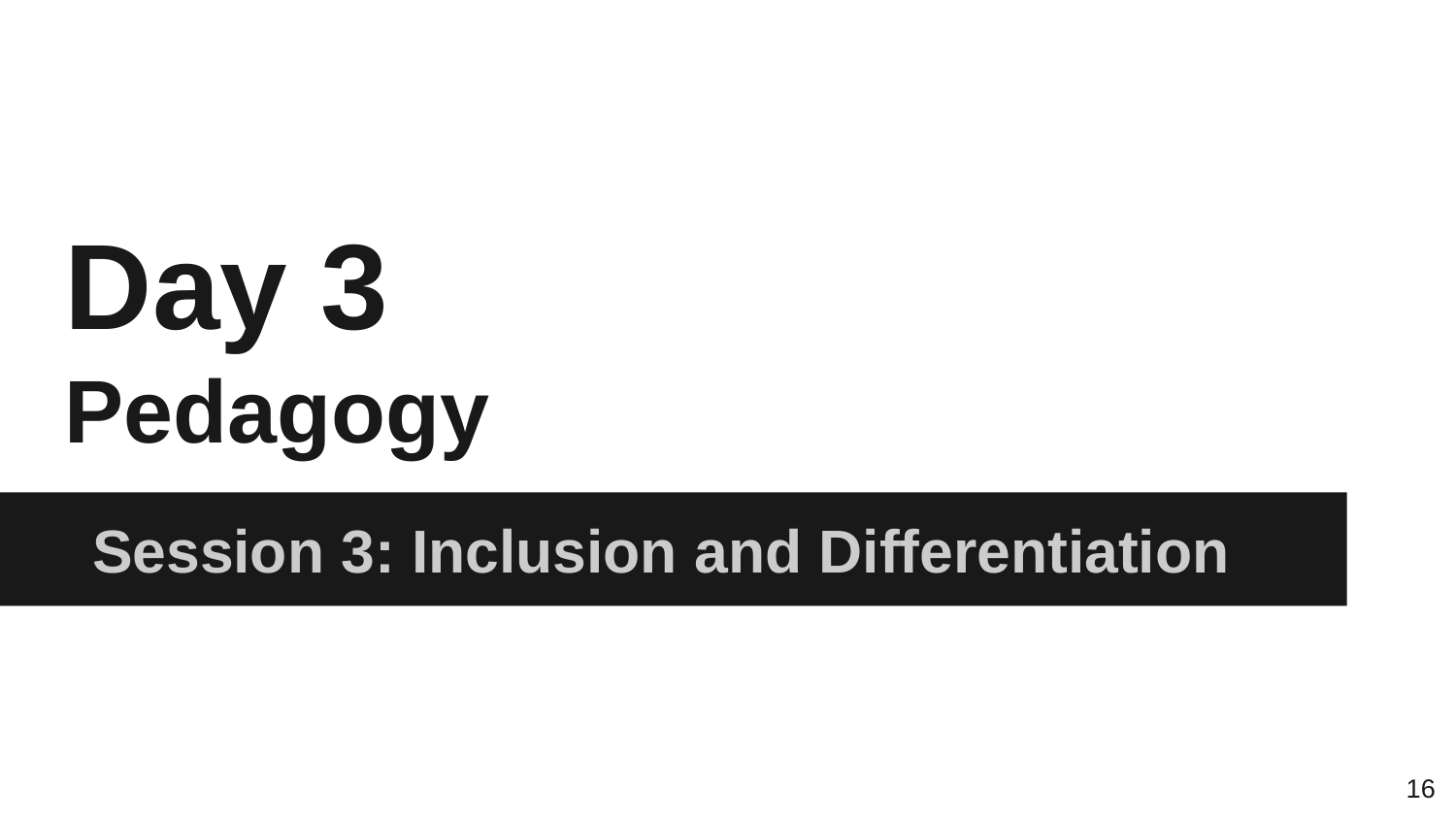

# Day 3
Pedagogy
Session 3: Inclusion and Differentiation
16